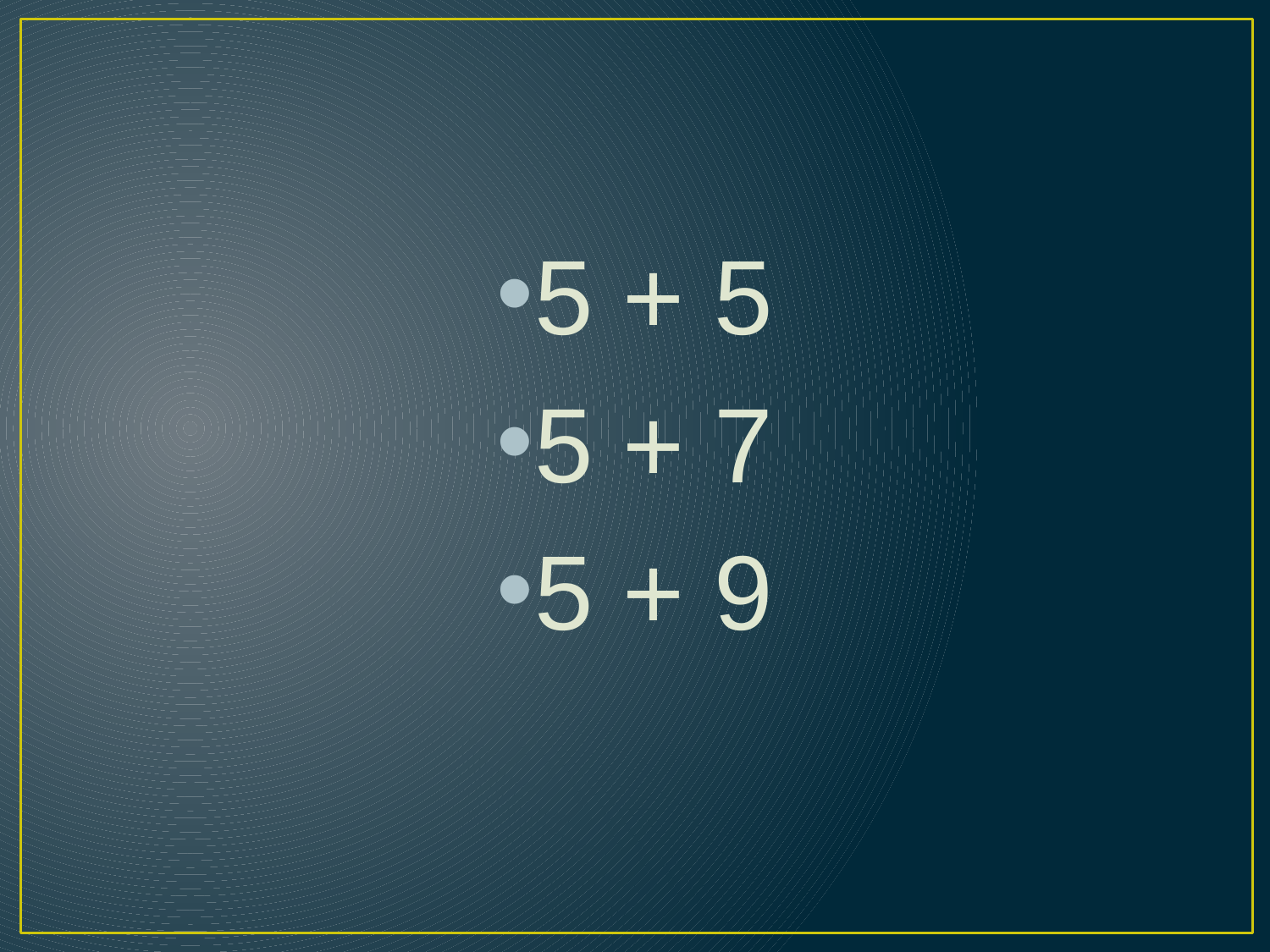

5 + 5
5 + 7
5 + 9